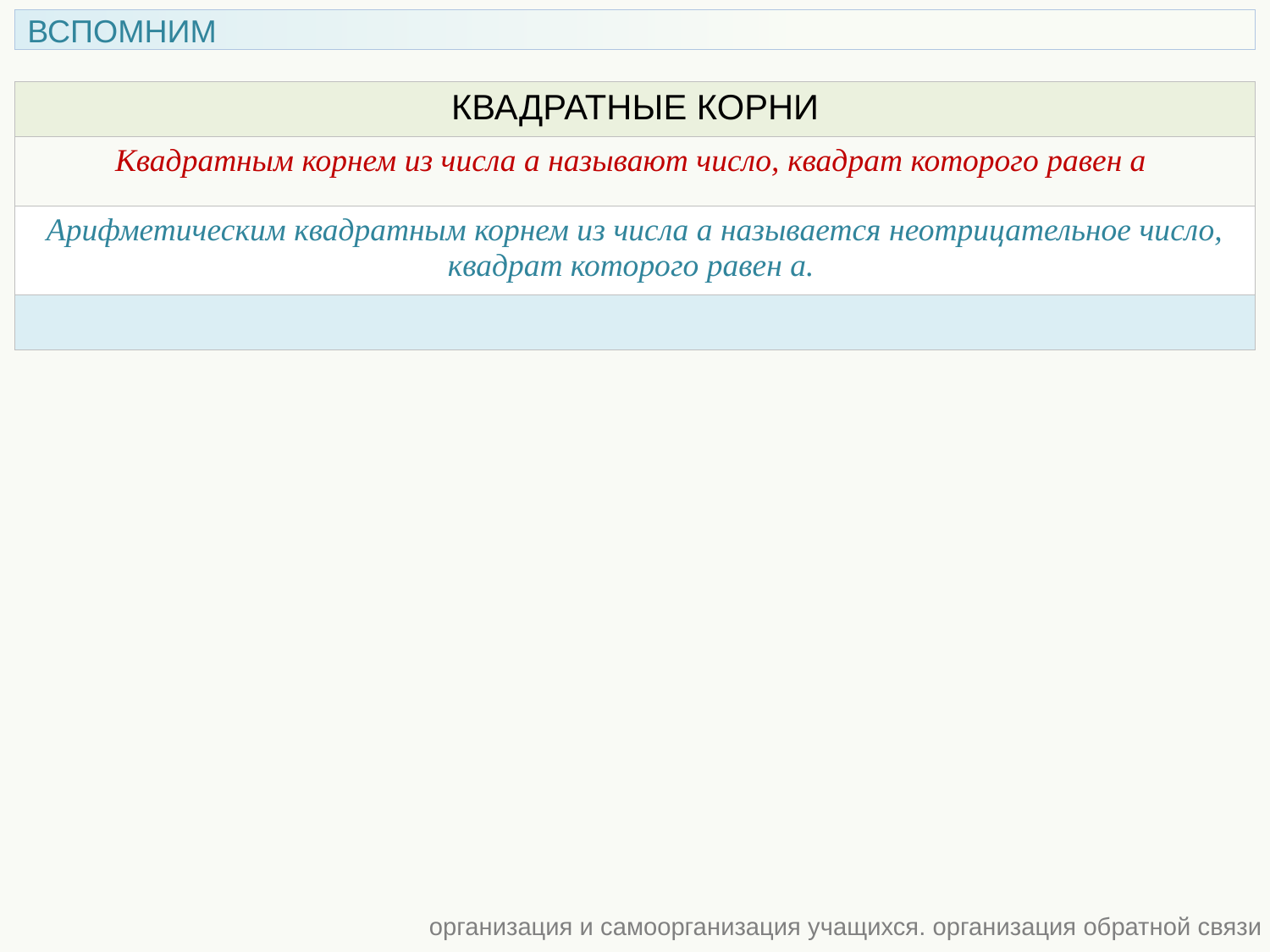

ВСПОМНИМ
| КВАДРАТНЫЕ КОРНИ |
| --- |
| Квадратным корнем из числа а называют число, квадрат которого равен а |
| Арифметическим квадратным корнем из числа а называется неотрицательное число, квадрат которого равен а. |
|  |
организация и самоорганизация учащихся. организация обратной связи